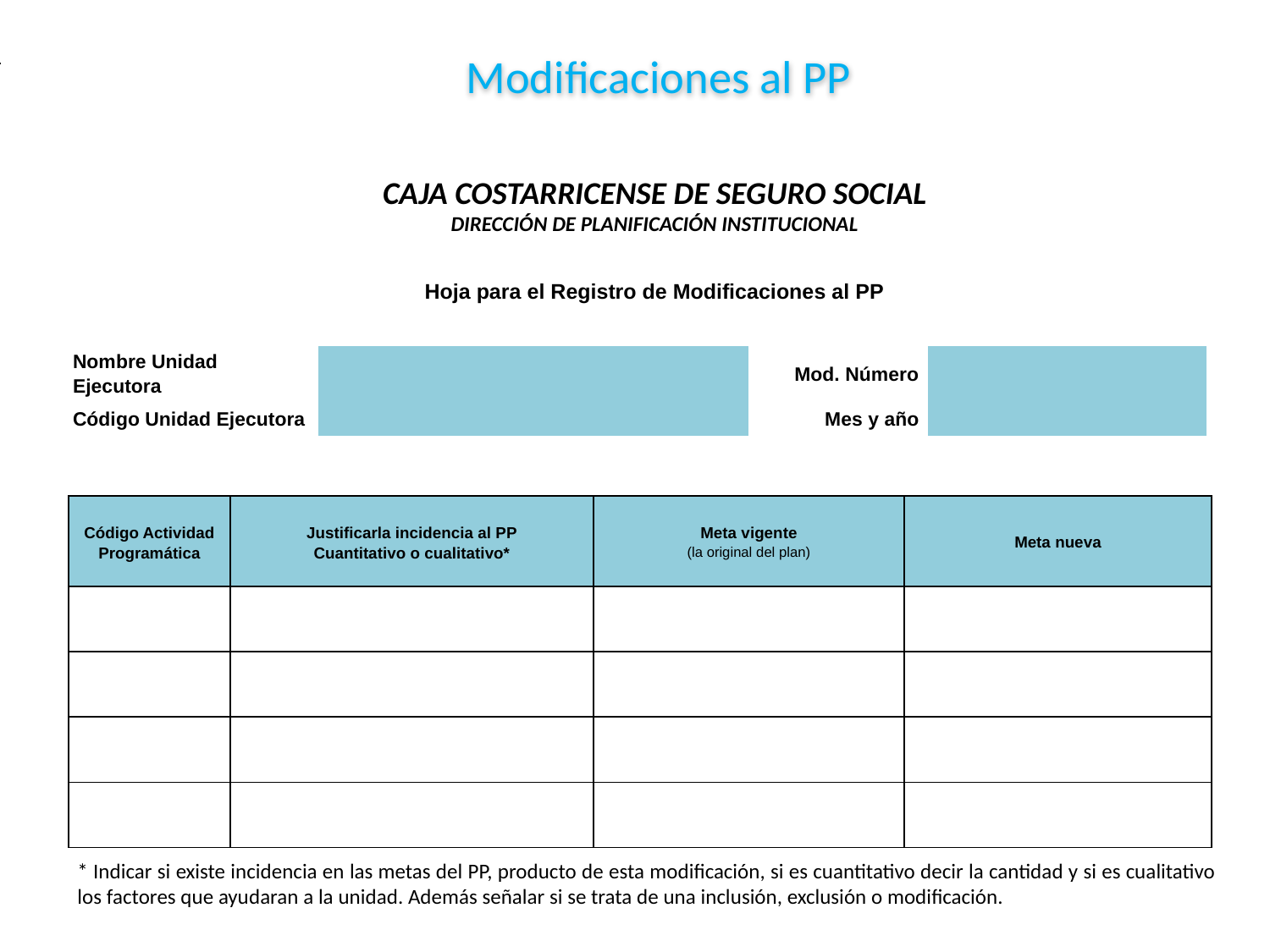

Modificaciones al PP

CAJA COSTARRICENSE DE SEGURO SOCIAL
DIRECCIÓN DE PLANIFICACIÓN INSTITUCIONAL

Hoja para el Registro de Modificaciones al PP
| Nombre Unidad Ejecutora |  | Mod. Número |  |
| --- | --- | --- | --- |
| Código Unidad Ejecutora |  | Mes y año |  |
| Código Actividad Programática | Justificarla incidencia al PP Cuantitativo o cualitativo\* | Meta vigente (la original del plan) | Meta nueva |
| --- | --- | --- | --- |
|  |  |  |  |
|  |  |  |  |
|  |  |  |  |
|  |  |  |  |
* Indicar si existe impacto en las metas del PAO-PGL, producto de esta modificación, si es cuantitativo decir la cantidad y si es cualitativo los factores que ayudaran a la unidad. Además señalar si se trata de una inclusión, exclusión o modificación.

* Indicar si existe incidencia en las metas del PP, producto de esta modificación, si es cuantitativo decir la cantidad y si es cualitativo los factores que ayudaran a la unidad. Además señalar si se trata de una inclusión, exclusión o modificación.